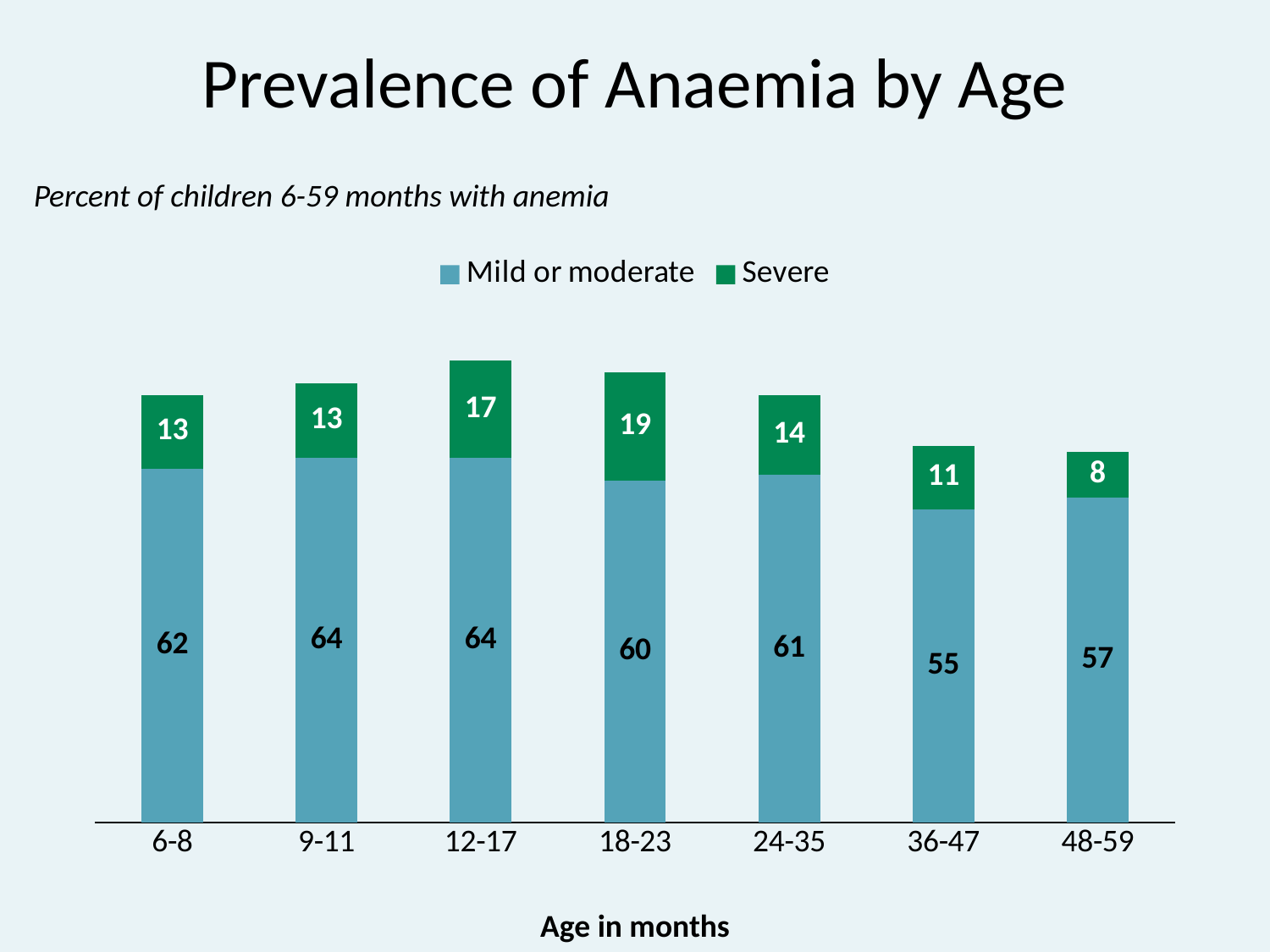

# Prevalence of Anaemia by Age
Percent of children 6-59 months with anemia

### Chart

| Category | Mild or moderate | Severe |
|---|---|---|
| 6-8 | 62.0 | 13.0 |
| 9-11 | 64.0 | 13.0 |
| 12-17 | 64.0 | 17.0 |
| 18-23 | 60.0 | 19.0 |
| 24-35 | 61.0 | 14.0 |
| 36-47 | 55.0 | 11.0 |
| 48-59 | 57.0 | 8.0 |
Age in months